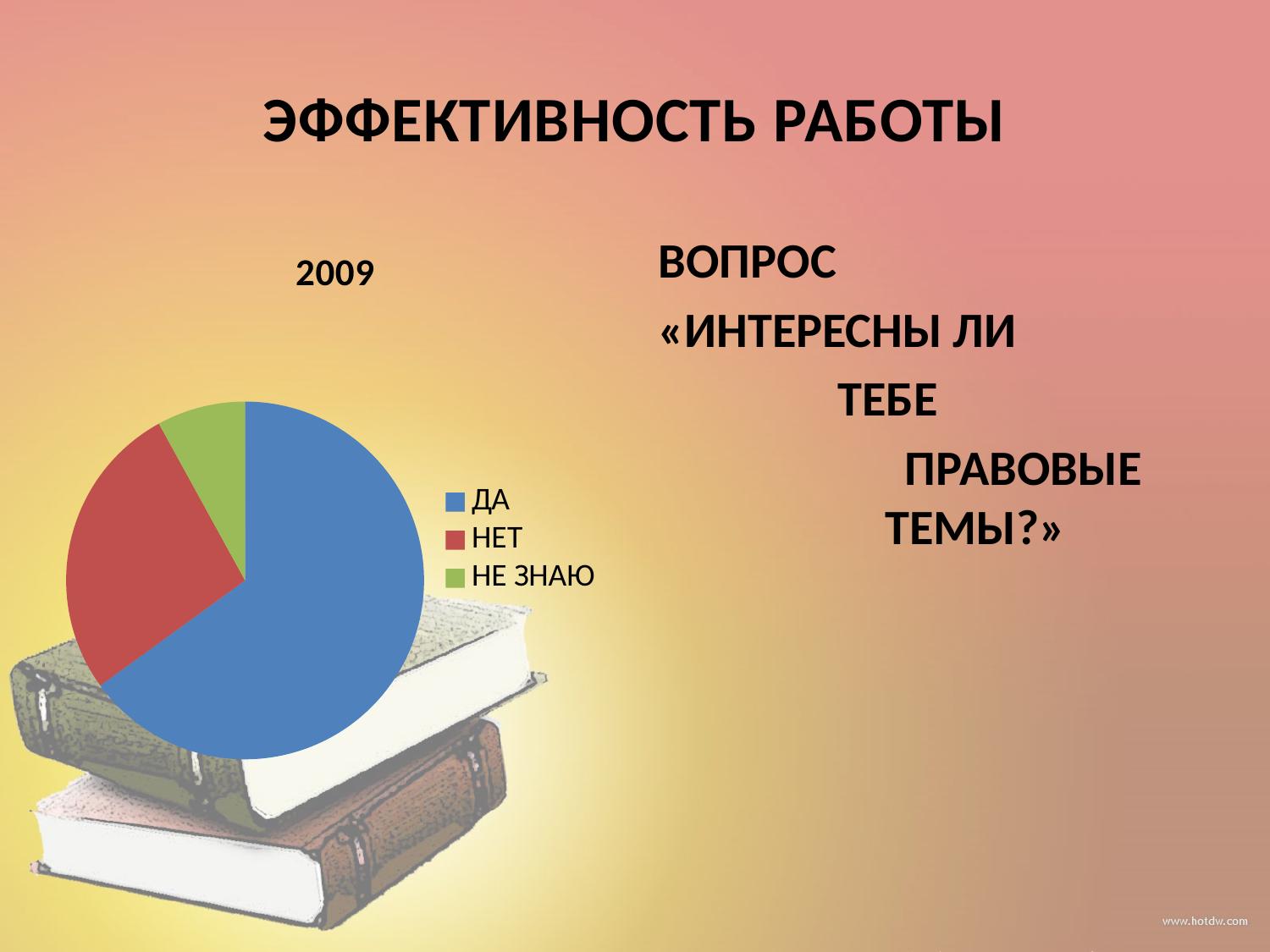

# ЭФФЕКТИВНОСТЬ РАБОТЫ
вопрос
«Интересны ли
                тебе
                      правовые                     темы?»

### Chart: 2009

| Category | ВОПРОС |
|---|---|
| ДА | 65.0 |
| НЕТ | 27.0 |
| НЕ ЗНАЮ | 8.0 |